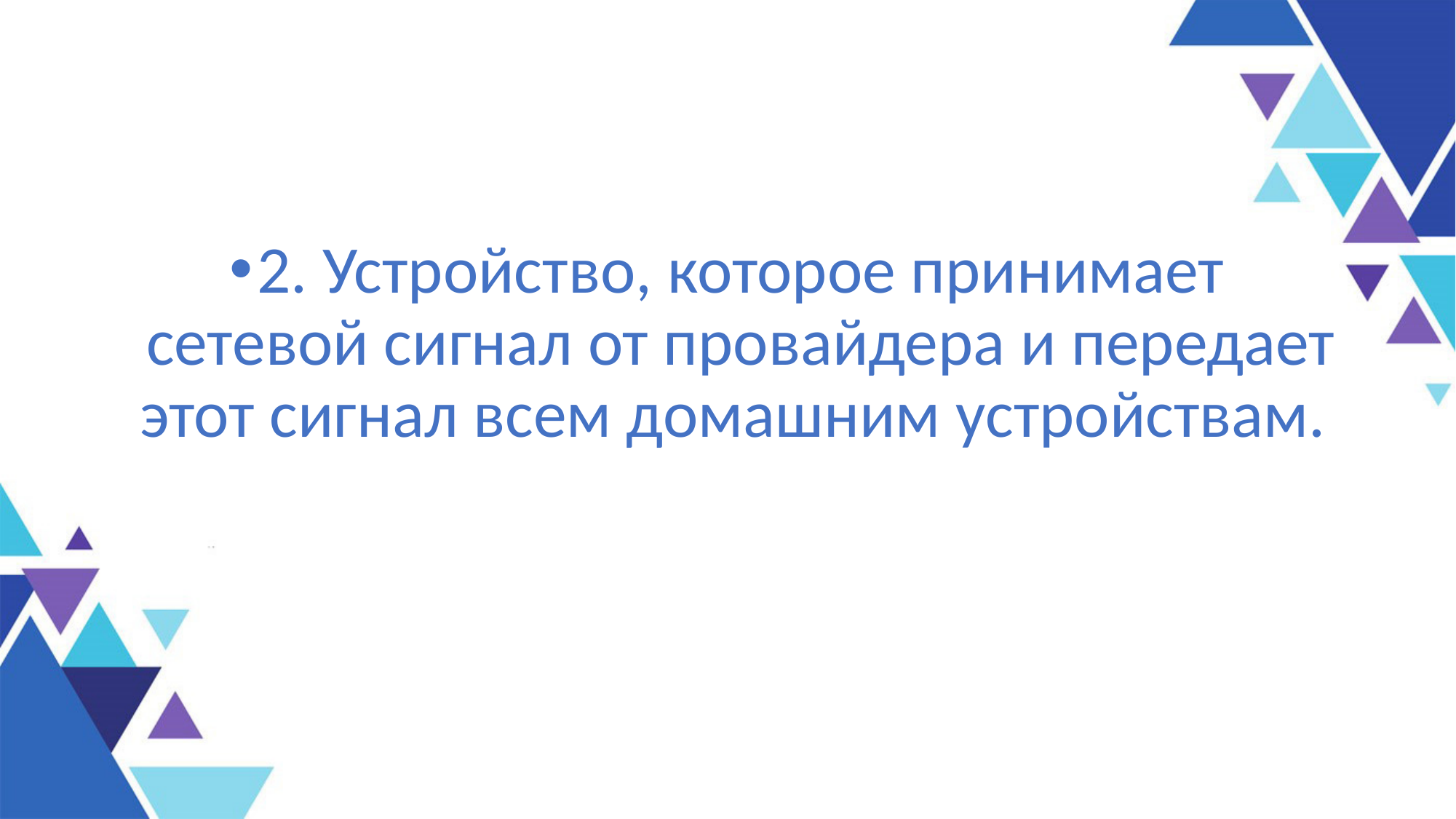

2. Устройство, которое принимает сетевой сигнал от провайдера и передает этот сигнал всем домашним устройствам.